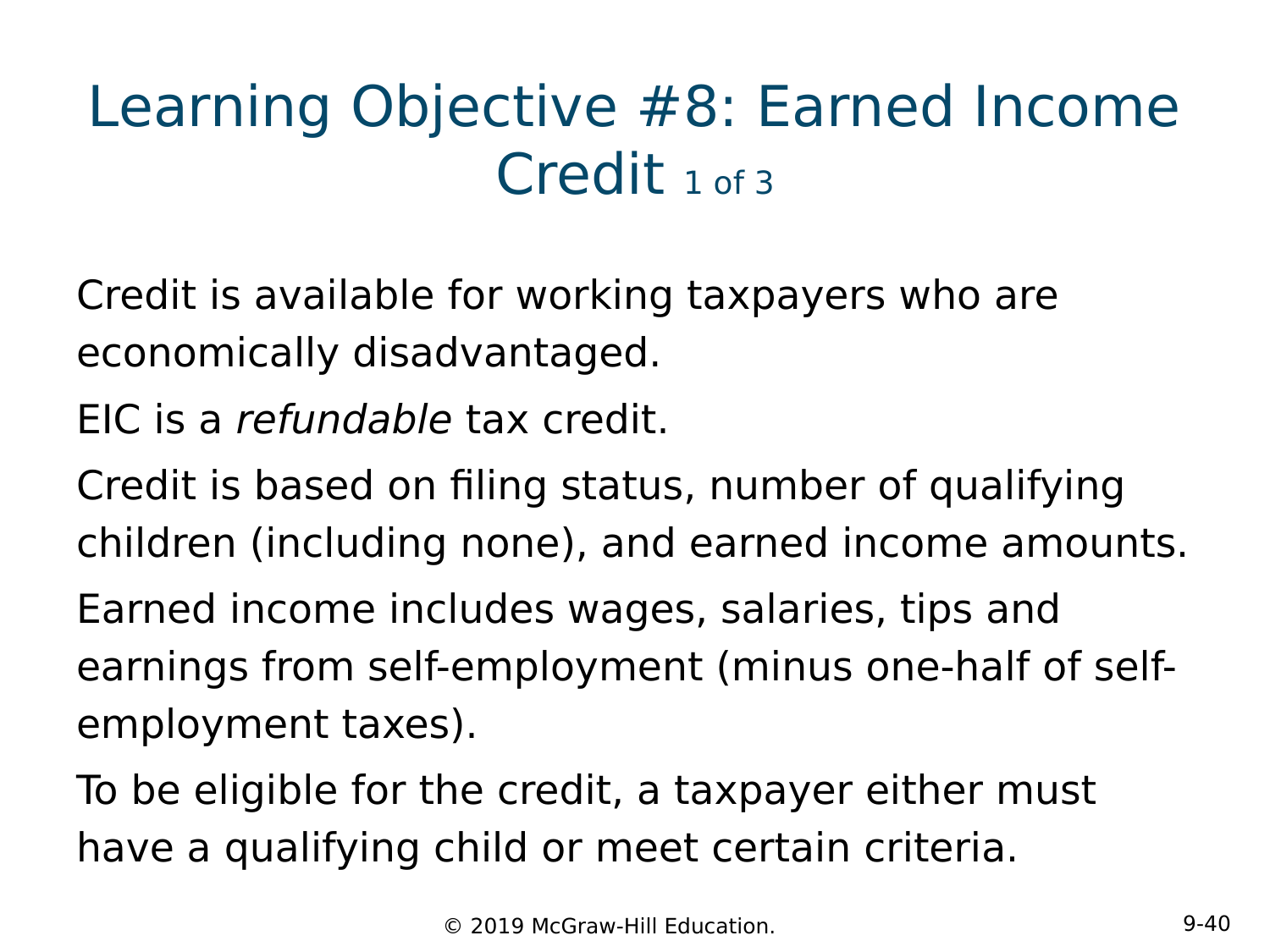

# Learning Objective #8: Earned Income Credit 1 of 3
Credit is available for working taxpayers who are economically disadvantaged.
EIC is a refundable tax credit.
Credit is based on filing status, number of qualifying children (including none), and earned income amounts.
Earned income includes wages, salaries, tips and earnings from self-employment (minus one-half of self-employment taxes).
To be eligible for the credit, a taxpayer either must have a qualifying child or meet certain criteria.